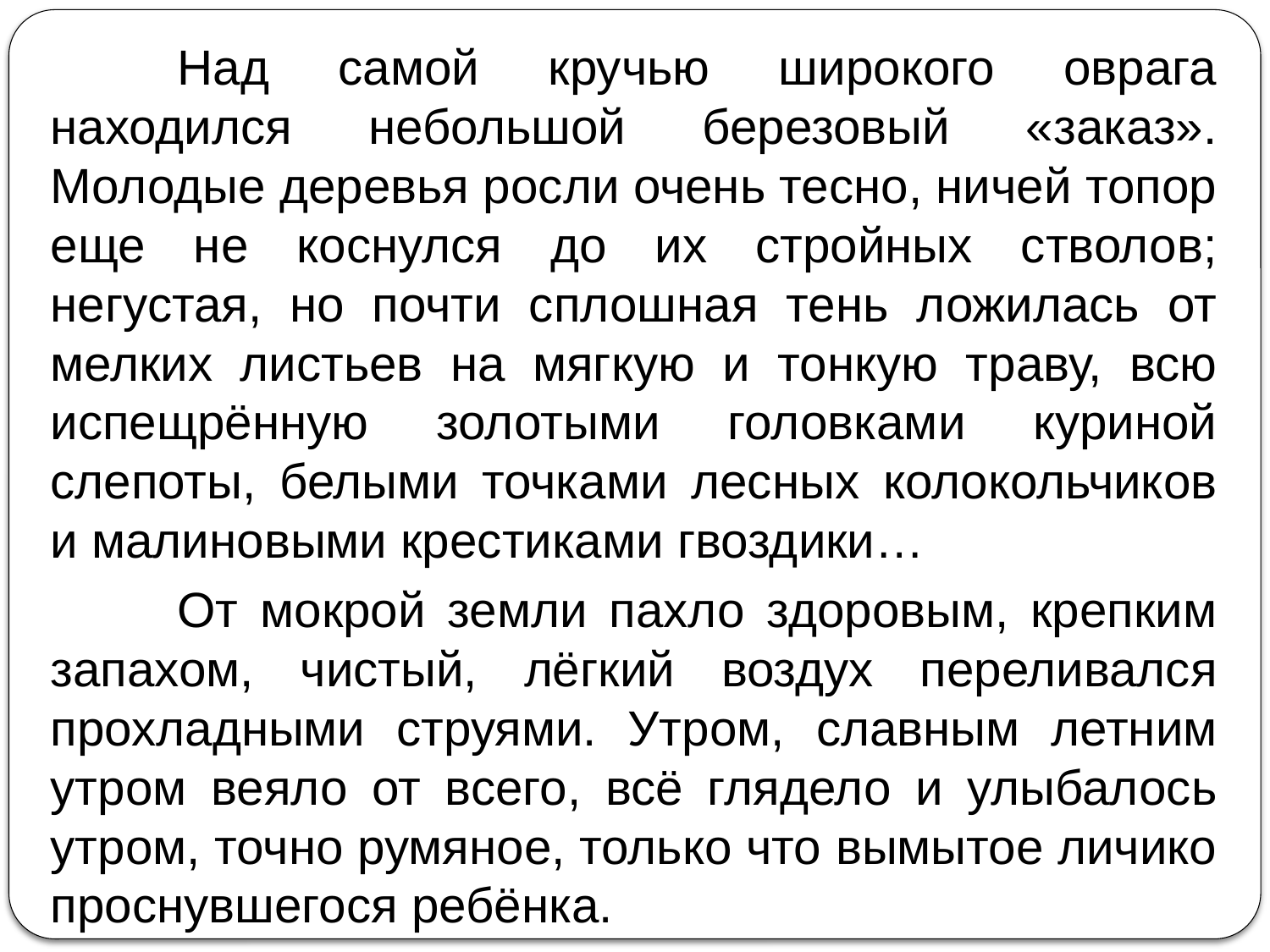

Над самой кручью широкого оврага находился небольшой березовый «заказ». Молодые деревья росли очень тесно, ничей топор еще не коснулся до их стройных стволов; негустая, но почти сплошная тень ложилась от мелких листьев на мягкую и тонкую траву, всю испещрённую золотыми головками куриной слепоты, белыми точками лесных колокольчиков и малиновыми крестиками гвоздики…
		От мокрой земли пахло здоровым, крепким запахом, чистый, лёгкий воздух переливался прохладными струями. Утром, славным летним утром веяло от всего, всё глядело и улыбалось утром, точно румяное, только что вымытое личико проснувшегося ребёнка.